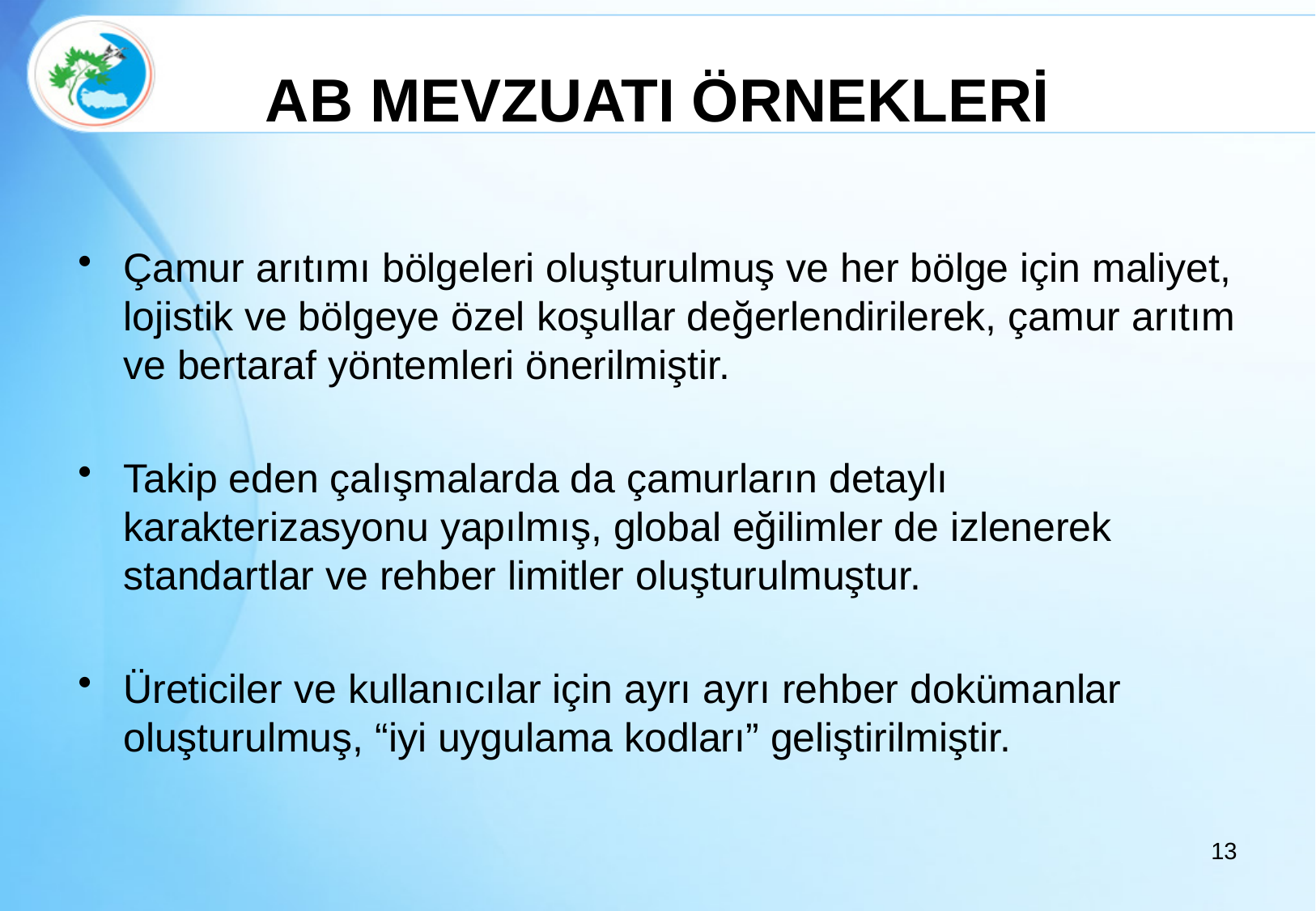

# AB MEVZUATI ÖRNEKLERİ

Çamur arıtımı bölgeleri oluşturulmuş ve her bölge için maliyet, lojistik ve bölgeye özel koşullar değerlendirilerek, çamur arıtım ve bertaraf yöntemleri önerilmiştir.

Takip eden çalışmalarda da çamurların detaylı karakterizasyonu yapılmış, global eğilimler de izlenerek standartlar ve rehber limitler oluşturulmuştur.

Üreticiler ve kullanıcılar için ayrı ayrı rehber dokümanlar oluşturulmuş, “iyi uygulama kodları” geliştirilmiştir.
13